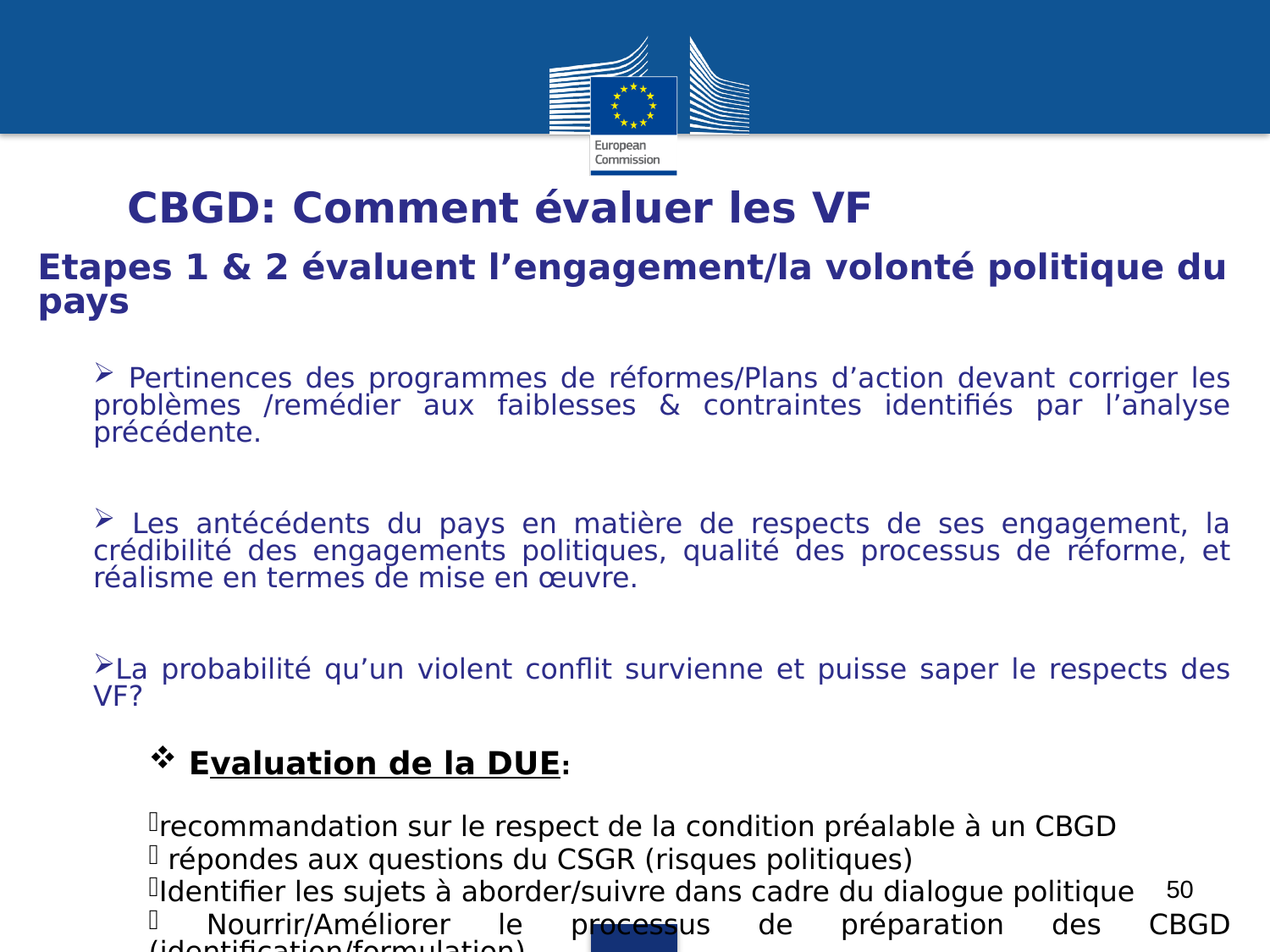

# CBGD: Comment évaluer les VF
Etapes 1 & 2 évaluent l’engagement/la volonté politique du pays

 Pertinences des programmes de réformes/Plans d’action devant corriger les problèmes /remédier aux faiblesses & contraintes identifiés par l’analyse précédente.

 Les antécédents du pays en matière de respects de ses engagement, la crédibilité des engagements politiques, qualité des processus de réforme, et réalisme en termes de mise en œuvre.

La probabilité qu’un violent conflit survienne et puisse saper le respects des VF?

 Evaluation de la DUE:

recommandation sur le respect de la condition préalable à un CBGD
 répondes aux questions du CSGR (risques politiques)
Identifier les sujets à aborder/suivre dans cadre du dialogue politique
 Nourrir/Améliorer le processus de préparation des CBGD (identification/formulation).

50